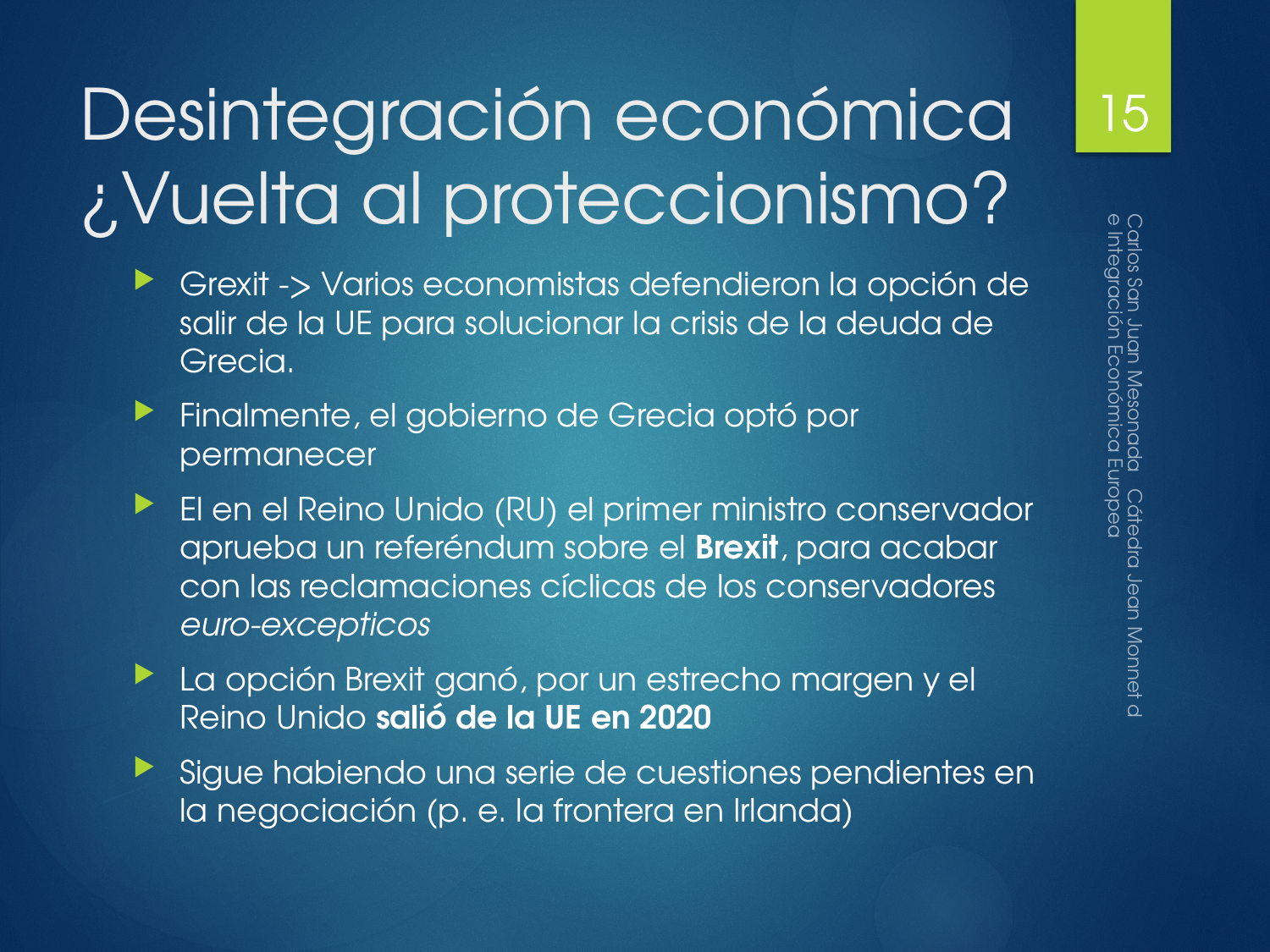

15
# Desintegración económica ¿Vuelta al proteccionismo?
Grexit -> Varios economistas defendieron la opción de salir de la UE para solucionar la crisis de la deuda de Grecia.
Finalmente, el gobierno de Grecia optó por permanecer
El en el Reino Unido (RU) el primer ministro conservador aprueba un referéndum sobre el Brexit, para acabar con las reclamaciones cíclicas de los conservadores euro-excepticos
La opción Brexit ganó, por un estrecho margen y el Reino Unido salió de la UE en 2020
Sigue habiendo una serie de cuestiones pendientes en la negociación (p. e. la frontera en Irlanda)
Carlos San Juan Mesonada   Cátedra Jean Monnet de Integración Económica Europea